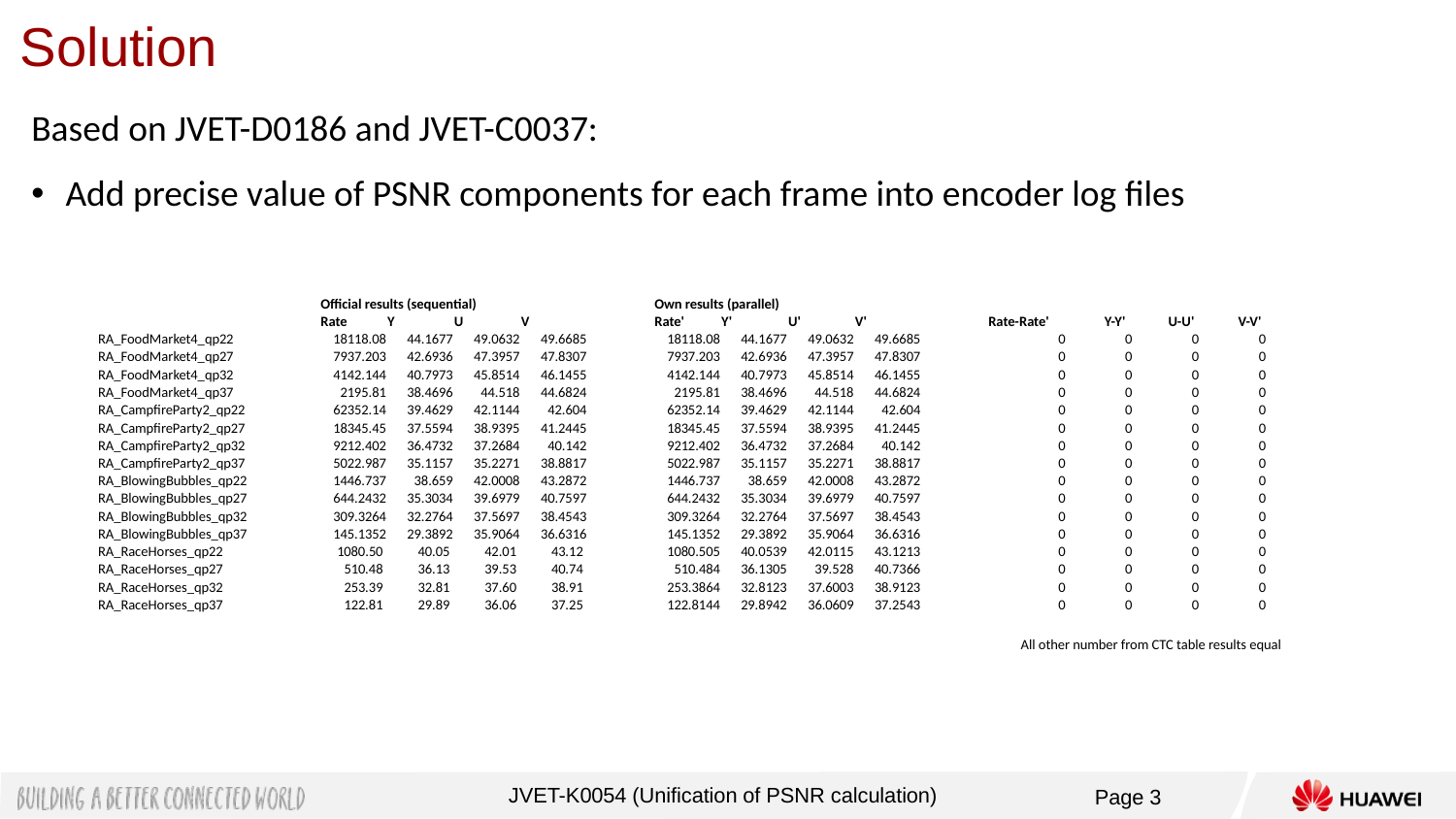

# Solution
Based on JVET-D0186 and JVET-C0037:
Add precise value of PSNR components for each frame into encoder log files
|  | Official results (sequential) |  |  |  |  | Own results (parallel) |  |  |  |  |  |  |  |  |
| --- | --- | --- | --- | --- | --- | --- | --- | --- | --- | --- | --- | --- | --- | --- |
|  | Rate | Y | U | V |  | Rate' | Y' | U' | V' |  | Rate-Rate' | Y-Y' | U-U' | V-V' |
| RA\_FoodMarket4\_qp22 | 18118.08 | 44.1677 | 49.0632 | 49.6685 |  | 18118.08 | 44.1677 | 49.0632 | 49.6685 |  | 0 | 0 | 0 | 0 |
| RA\_FoodMarket4\_qp27 | 7937.203 | 42.6936 | 47.3957 | 47.8307 |  | 7937.203 | 42.6936 | 47.3957 | 47.8307 |  | 0 | 0 | 0 | 0 |
| RA\_FoodMarket4\_qp32 | 4142.144 | 40.7973 | 45.8514 | 46.1455 |  | 4142.144 | 40.7973 | 45.8514 | 46.1455 |  | 0 | 0 | 0 | 0 |
| RA\_FoodMarket4\_qp37 | 2195.81 | 38.4696 | 44.518 | 44.6824 |  | 2195.81 | 38.4696 | 44.518 | 44.6824 |  | 0 | 0 | 0 | 0 |
| RA\_CampfireParty2\_qp22 | 62352.14 | 39.4629 | 42.1144 | 42.604 |  | 62352.14 | 39.4629 | 42.1144 | 42.604 |  | 0 | 0 | 0 | 0 |
| RA\_CampfireParty2\_qp27 | 18345.45 | 37.5594 | 38.9395 | 41.2445 |  | 18345.45 | 37.5594 | 38.9395 | 41.2445 |  | 0 | 0 | 0 | 0 |
| RA\_CampfireParty2\_qp32 | 9212.402 | 36.4732 | 37.2684 | 40.142 |  | 9212.402 | 36.4732 | 37.2684 | 40.142 |  | 0 | 0 | 0 | 0 |
| RA\_CampfireParty2\_qp37 | 5022.987 | 35.1157 | 35.2271 | 38.8817 |  | 5022.987 | 35.1157 | 35.2271 | 38.8817 |  | 0 | 0 | 0 | 0 |
| RA\_BlowingBubbles\_qp22 | 1446.737 | 38.659 | 42.0008 | 43.2872 |  | 1446.737 | 38.659 | 42.0008 | 43.2872 |  | 0 | 0 | 0 | 0 |
| RA\_BlowingBubbles\_qp27 | 644.2432 | 35.3034 | 39.6979 | 40.7597 |  | 644.2432 | 35.3034 | 39.6979 | 40.7597 |  | 0 | 0 | 0 | 0 |
| RA\_BlowingBubbles\_qp32 | 309.3264 | 32.2764 | 37.5697 | 38.4543 |  | 309.3264 | 32.2764 | 37.5697 | 38.4543 |  | 0 | 0 | 0 | 0 |
| RA\_BlowingBubbles\_qp37 | 145.1352 | 29.3892 | 35.9064 | 36.6316 |  | 145.1352 | 29.3892 | 35.9064 | 36.6316 |  | 0 | 0 | 0 | 0 |
| RA\_RaceHorses\_qp22 | 1080.50 | 40.05 | 42.01 | 43.12 |  | 1080.505 | 40.0539 | 42.0115 | 43.1213 |  | 0 | 0 | 0 | 0 |
| RA\_RaceHorses\_qp27 | 510.48 | 36.13 | 39.53 | 40.74 |  | 510.484 | 36.1305 | 39.528 | 40.7366 |  | 0 | 0 | 0 | 0 |
| RA\_RaceHorses\_qp32 | 253.39 | 32.81 | 37.60 | 38.91 |  | 253.3864 | 32.8123 | 37.6003 | 38.9123 |  | 0 | 0 | 0 | 0 |
| RA\_RaceHorses\_qp37 | 122.81 | 29.89 | 36.06 | 37.25 |  | 122.8144 | 29.8942 | 36.0609 | 37.2543 |  | 0 | 0 | 0 | 0 |
All other number from CTC table results equal